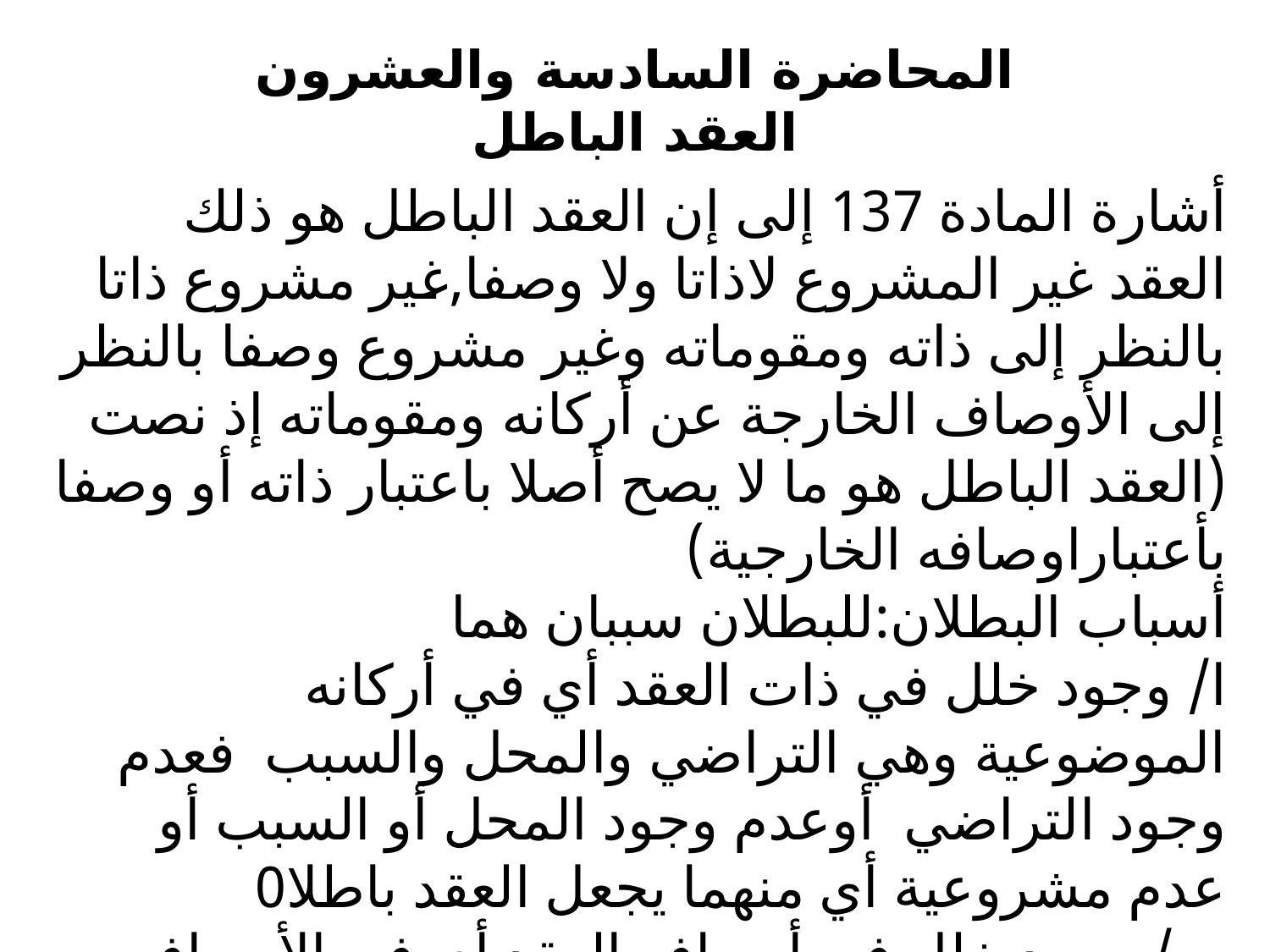

# المحاضرة السادسة والعشرون العقد الباطل
أشارة المادة 137 إلى إن العقد الباطل هو ذلك العقد غير المشروع لاذاتا ولا وصفا,غير مشروع ذاتا بالنظر إلى ذاته ومقوماته وغير مشروع وصفا بالنظر إلى الأوصاف الخارجة عن أركانه ومقوماته إذ نصت (العقد الباطل هو ما لا يصح أصلا باعتبار ذاته أو وصفا بأعتباراوصافه الخارجية)
أسباب البطلان:للبطلان سببان هما
ا/ وجود خلل في ذات العقد أي في أركانه الموضوعية وهي التراضي والمحل والسبب  فعدم وجود التراضي  أوعدم وجود المحل أو السبب أو عدم مشروعية أي منهما يجعل العقد باطلا0
ب/ وجود خلل في أوصاف العقد أي في الأوصاف الخارجة عن أركانه الموضوعية كعدم استيفاء الشكلية إذا كان العقد شكليا0